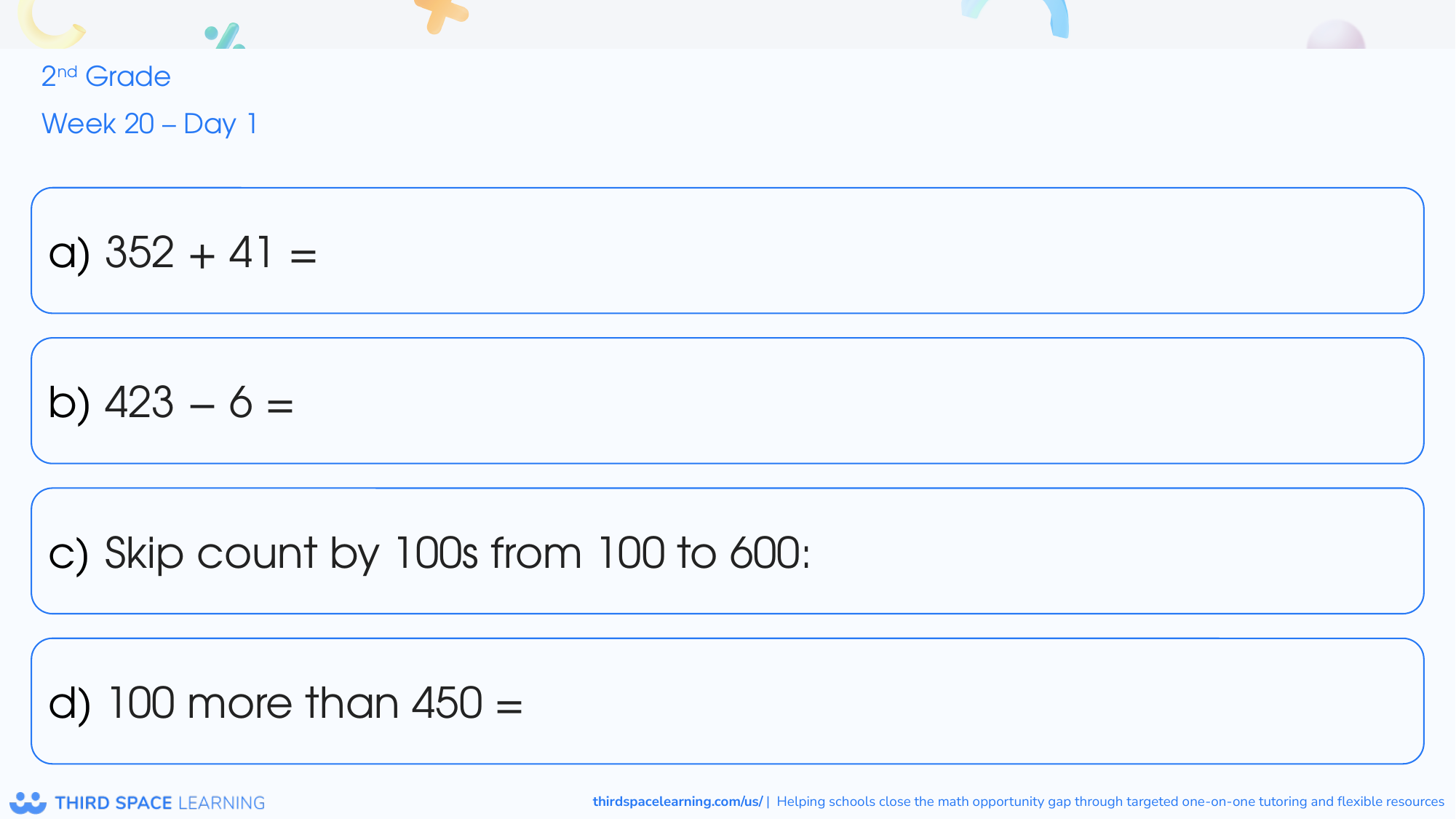

2nd Grade
Week 20 – Day 1
352 + 41 =
423 − 6 =
Skip count by 100s from 100 to 600:
100 more than 450 =